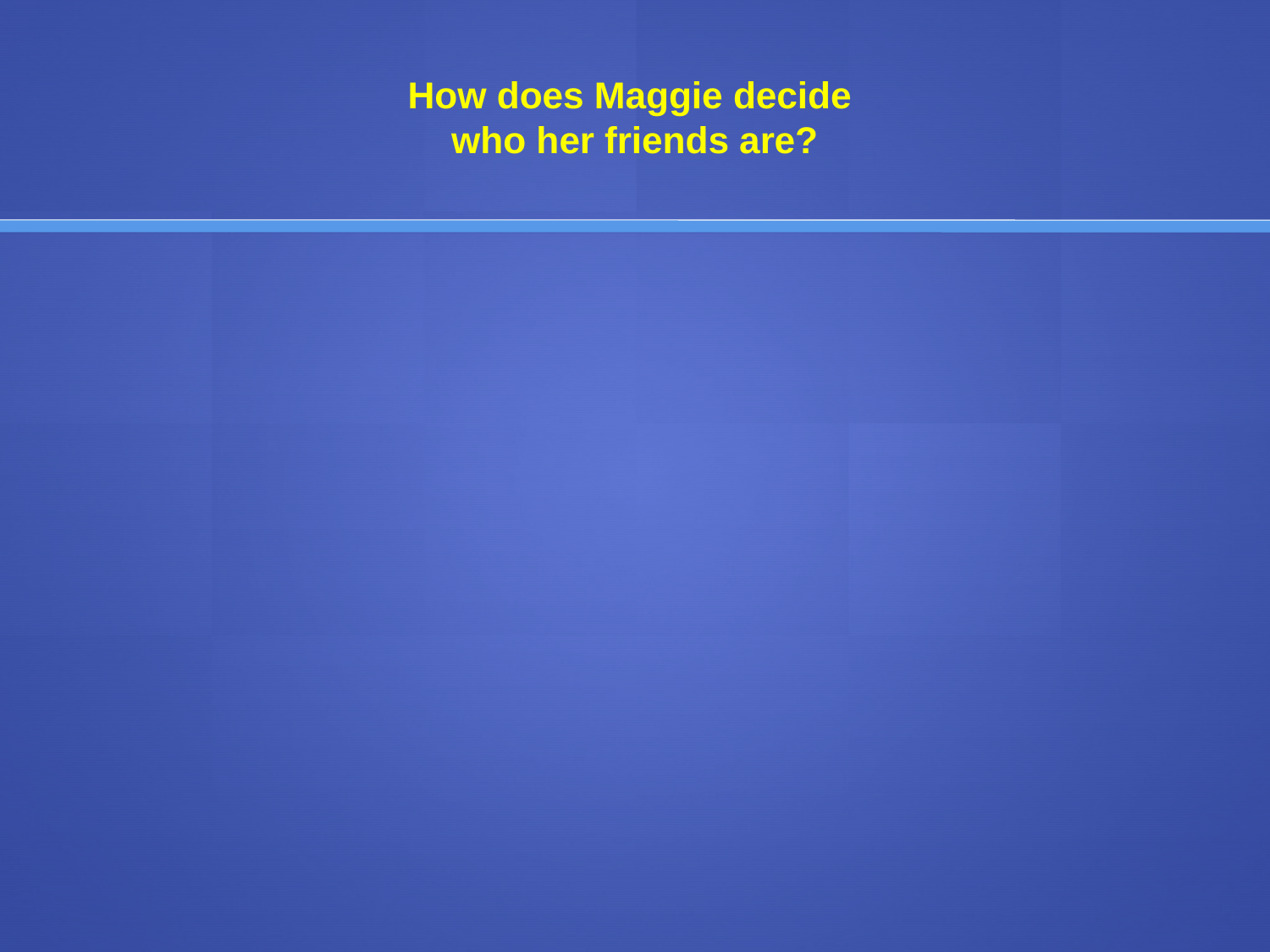

# How does Maggie decide who her friends are?